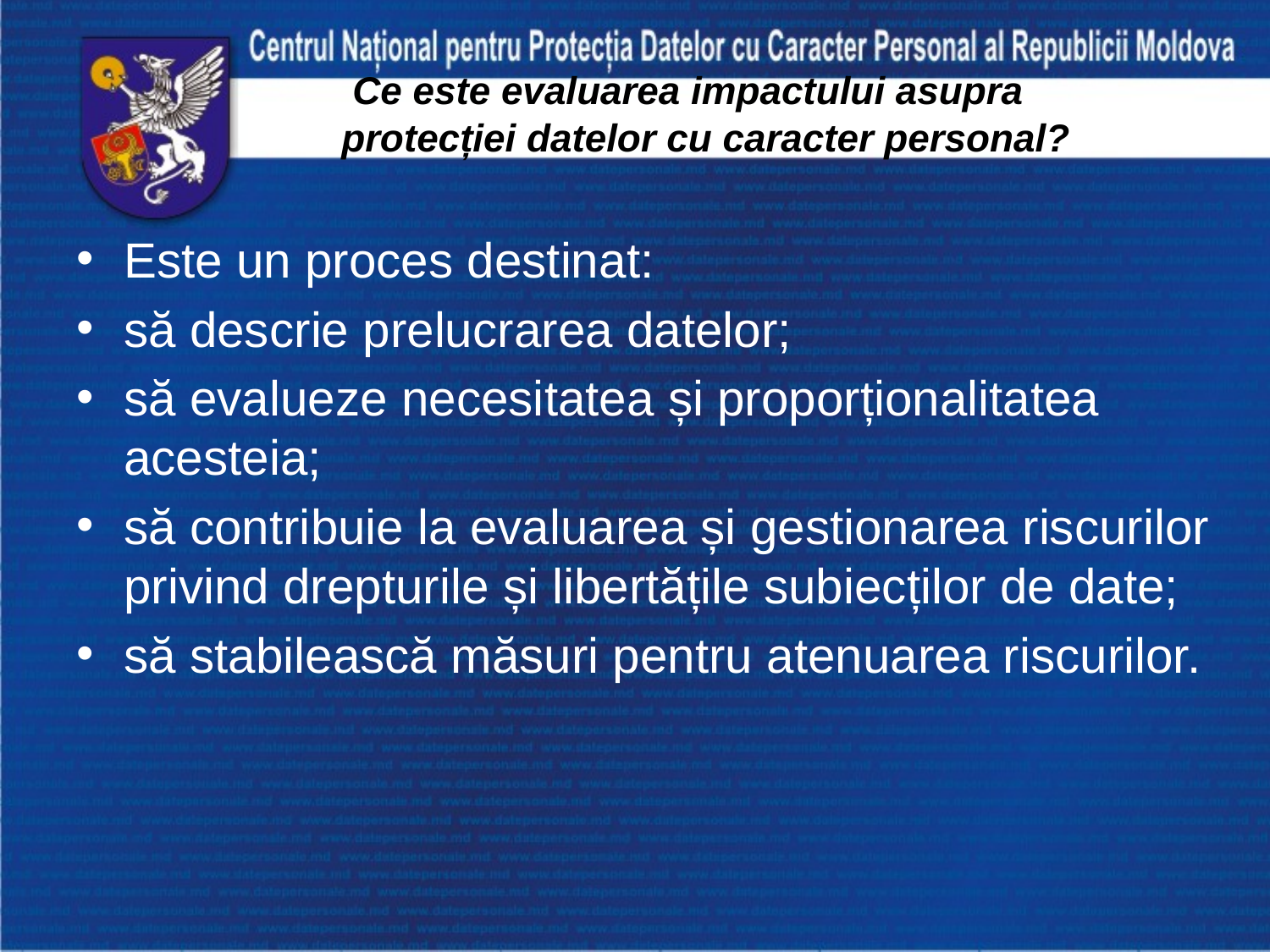

# Ce este evaluarea impactului asupra protecției datelor cu caracter personal?
Este un proces destinat:
să descrie prelucrarea datelor;
să evalueze necesitatea și proporționalitatea acesteia;
să contribuie la evaluarea și gestionarea riscurilor privind drepturile și libertățile subiecților de date;
să stabilească măsuri pentru atenuarea riscurilor.